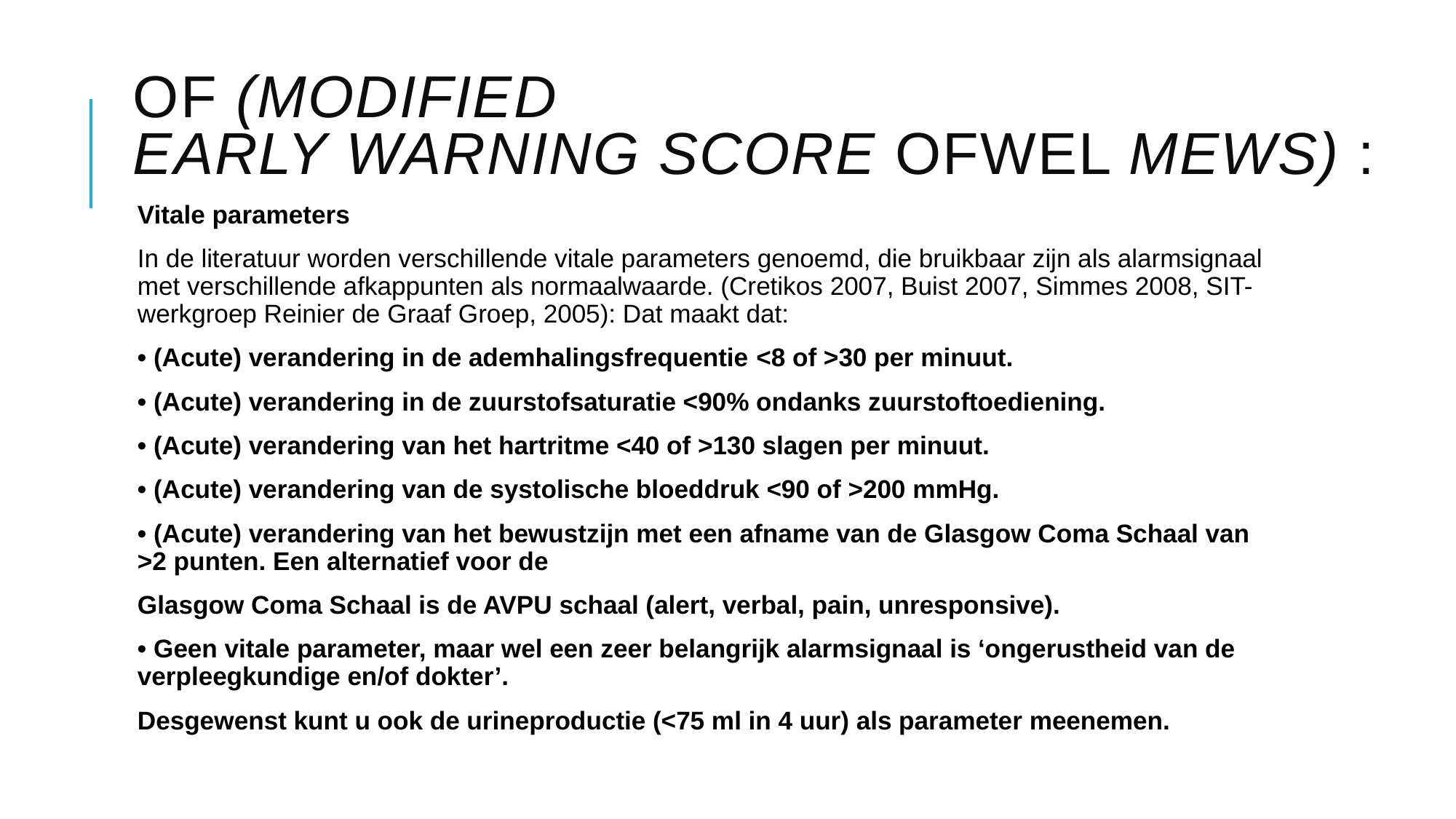

# Of (Modified Early Warning Score ofwel MEWS) :
Vitale parameters
In de literatuur worden verschillende vitale parameters genoemd, die bruikbaar zijn als alarmsignaal met verschillende afkappunten als normaalwaarde. (Cretikos 2007, Buist 2007, Simmes 2008, SIT-werkgroep Reinier de Graaf Groep, 2005): Dat maakt dat:
• (Acute) verandering in de ademhalingsfrequentie <8 of >30 per minuut.
• (Acute) verandering in de zuurstofsaturatie <90% ondanks zuurstoftoediening.
• (Acute) verandering van het hartritme <40 of >130 slagen per minuut.
• (Acute) verandering van de systolische bloeddruk <90 of >200 mmHg.
• (Acute) verandering van het bewustzijn met een afname van de Glasgow Coma Schaal van >2 punten. Een alternatief voor de
Glasgow Coma Schaal is de AVPU schaal (alert, verbal, pain, unresponsive).
• Geen vitale parameter, maar wel een zeer belangrijk alarmsignaal is ‘ongerustheid van de verpleegkundige en/of dokter’.
Desgewenst kunt u ook de urineproductie (<75 ml in 4 uur) als parameter meenemen.